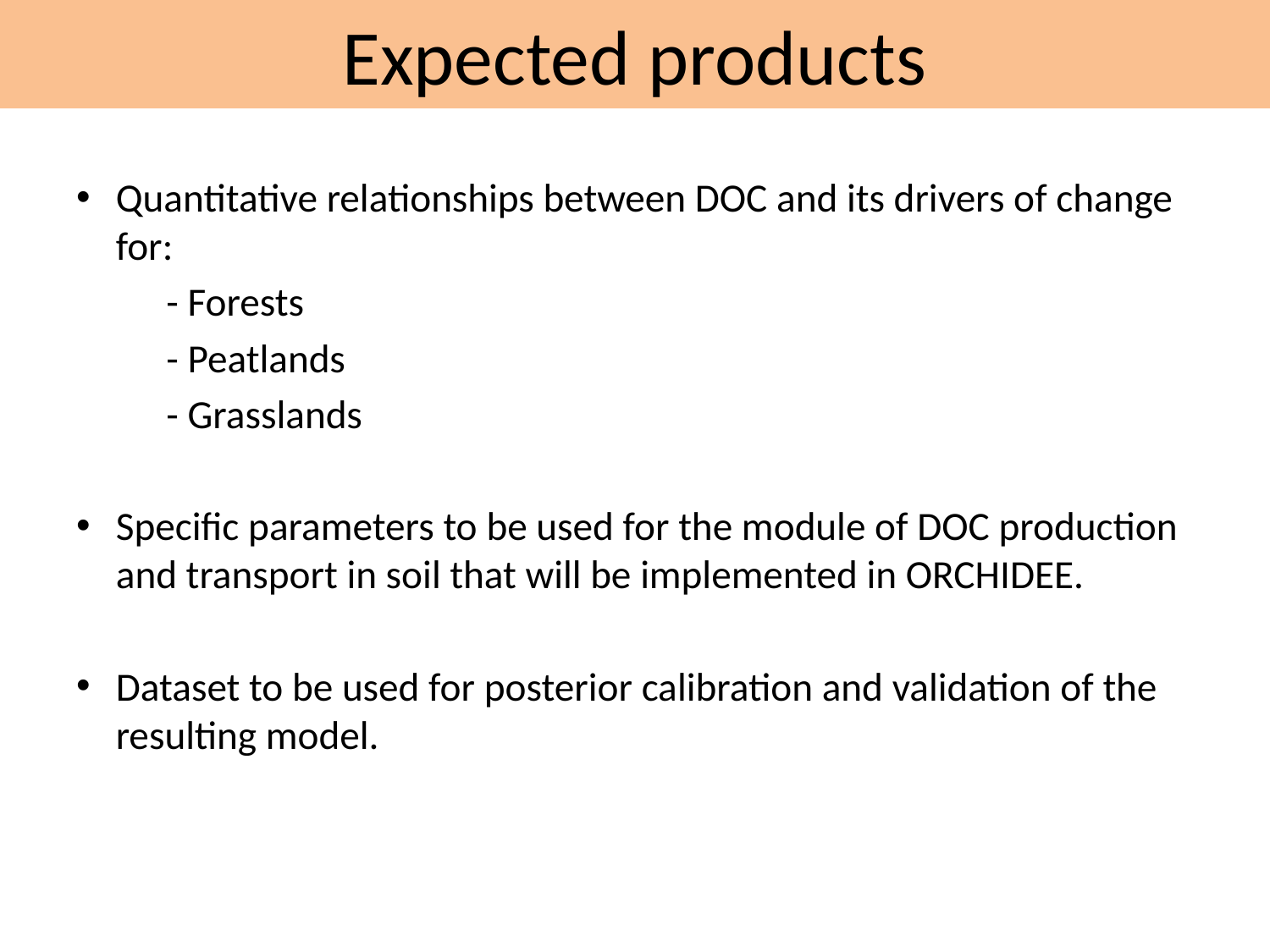

# Expected products
Quantitative relationships between DOC and its drivers of change for:
	- Forests
	- Peatlands
	- Grasslands

Specific parameters to be used for the module of DOC production and transport in soil that will be implemented in ORCHIDEE.

Dataset to be used for posterior calibration and validation of the resulting model.